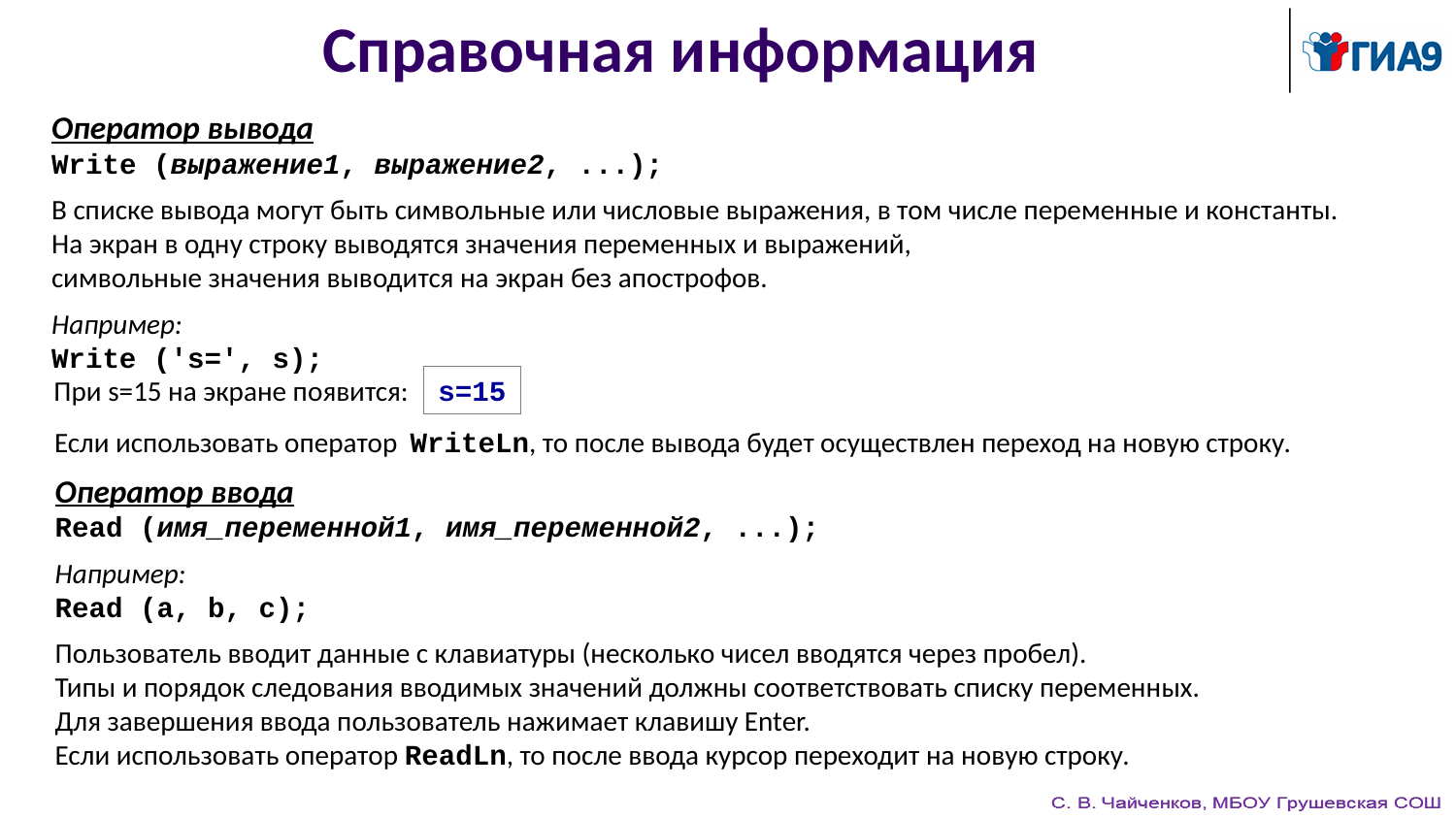

# Справочная информация
Оператор вывода
Write (выражение1, выражение2, ...);
В списке вывода могут быть символьные или числовые выражения, в том числе переменные и константы.
На экран в одну строку выводятся значения переменных и выражений,
символьные значения выводится на экран без апострофов.
Например:
Write ('s=', s);
При s=15 на экране появится:
s=15
Если использовать оператор  WriteLn, то после вывода будет осуществлен переход на новую строку.
Оператор ввода
Read (имя_переменной1, имя_переменной2, ...);
Например:
Read (a, b, c);
Пользователь вводит данные с клавиатуры (несколько чисел вводятся через пробел).
Типы и порядок следования вводимых значений должны соответствовать списку переменных.
Для завершения ввода пользователь нажимает клавишу Enter.
Если использовать оператор ReadLn, то после ввода курсор переходит на новую строку.